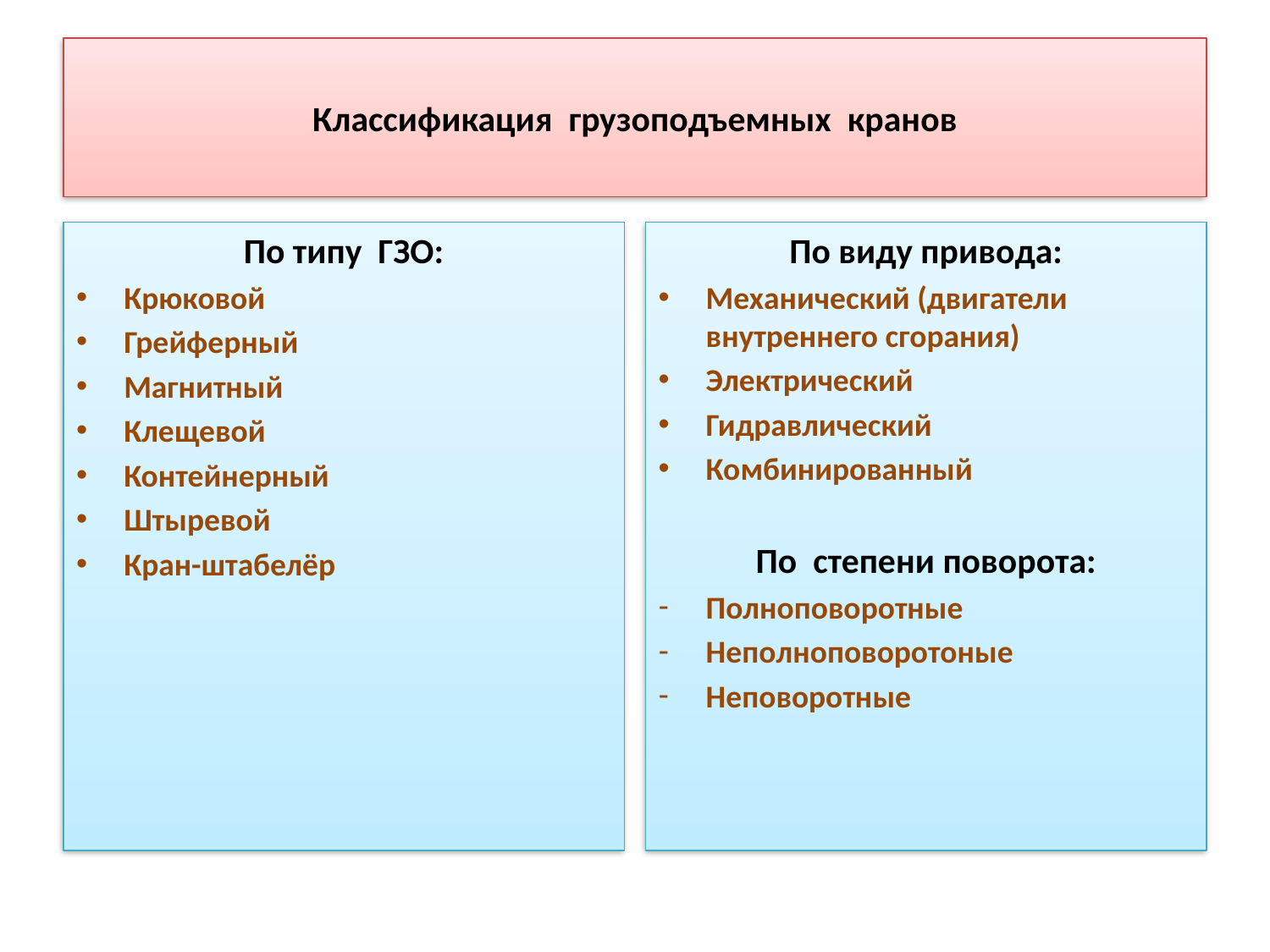

# Классификация  грузоподъемных  кранов
По типу  ГЗО:
Крюковой
Грейферный
Магнитный
Клещевой
Контейнерный
Штыревой
Кран-штабелёр

По виду привода:
Механический (двигатели внутреннего сгорания)
Электрический
Гидравлический
Комбинированный

По  степени поворота:
Полноповоротные
Неполноповоротоные
Неповоротные